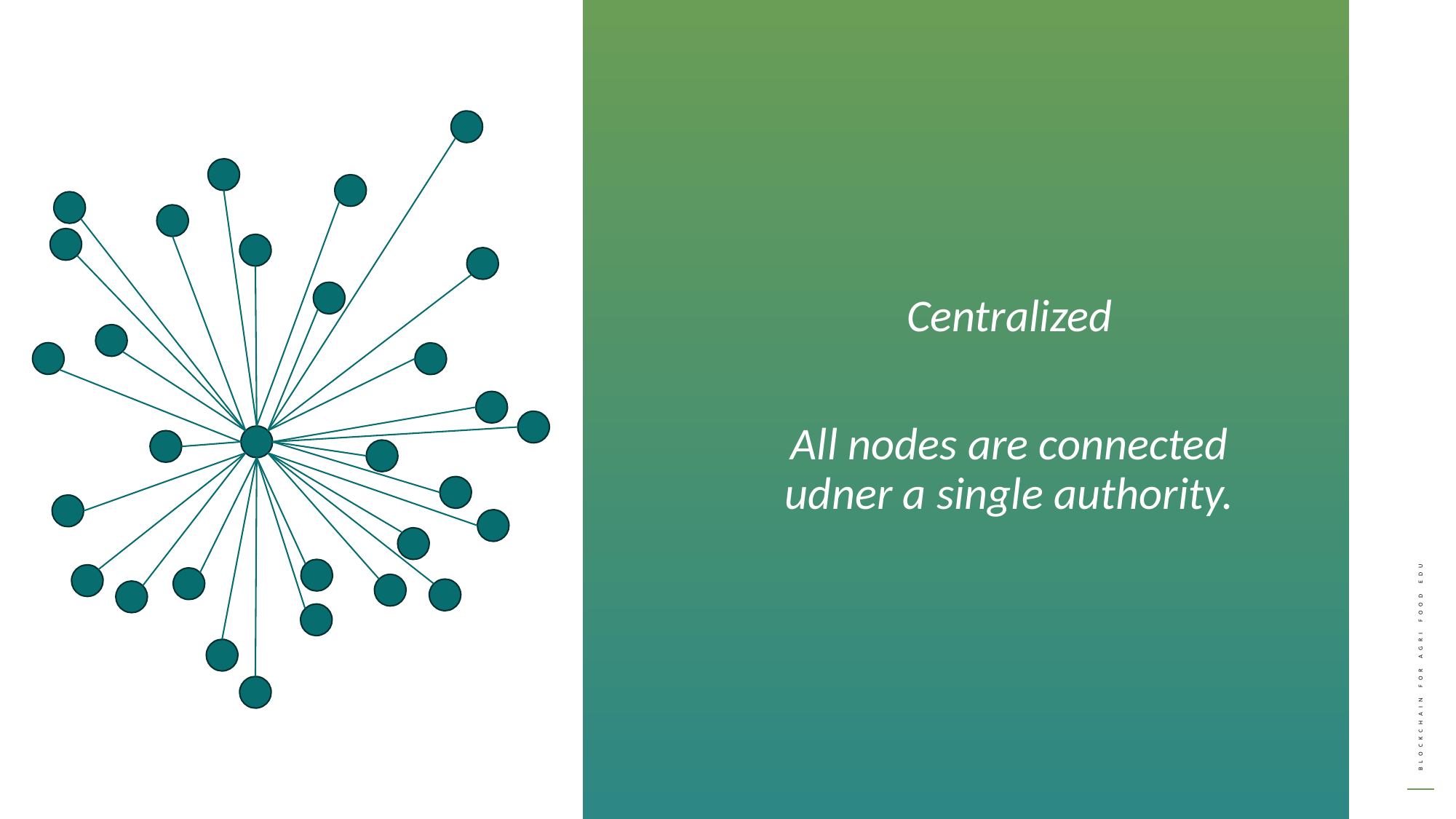

Centralized

All nodes are connected udner a single authority.